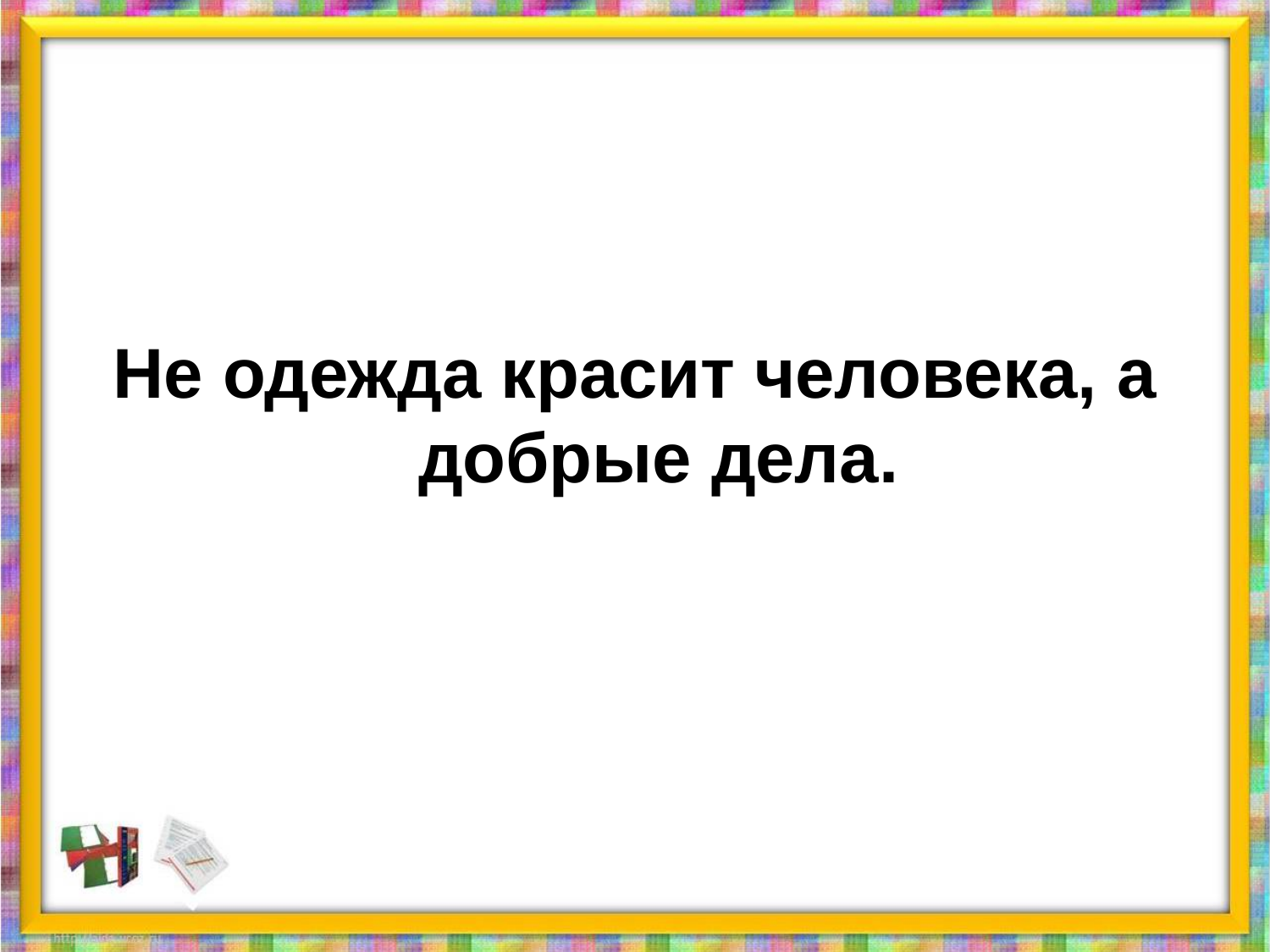

#

Не одежда красит человека, а добрые дела.